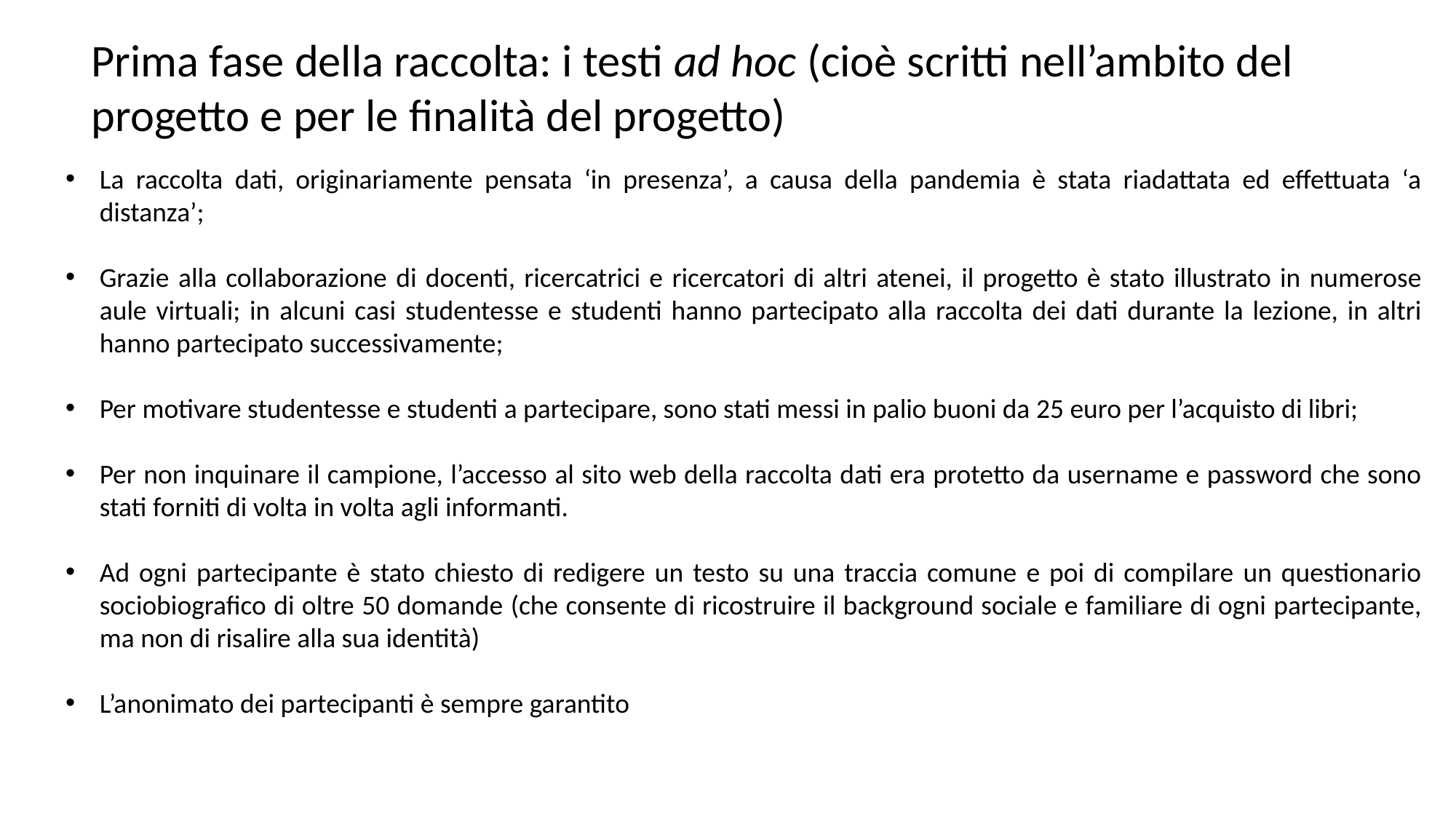

Prima fase della raccolta: i testi ad hoc (cioè scritti nell’ambito del progetto e per le finalità del progetto)
La raccolta dati, originariamente pensata ‘in presenza’, a causa della pandemia è stata riadattata ed effettuata ‘a distanza’;

Grazie alla collaborazione di docenti, ricercatrici e ricercatori di altri atenei, il progetto è stato illustrato in numerose aule virtuali; in alcuni casi studentesse e studenti hanno partecipato alla raccolta dei dati durante la lezione, in altri hanno partecipato successivamente;

Per motivare studentesse e studenti a partecipare, sono stati messi in palio buoni da 25 euro per l’acquisto di libri;

Per non inquinare il campione, l’accesso al sito web della raccolta dati era protetto da username e password che sono stati forniti di volta in volta agli informanti.

Ad ogni partecipante è stato chiesto di redigere un testo su una traccia comune e poi di compilare un questionario sociobiografico di oltre 50 domande (che consente di ricostruire il background sociale e familiare di ogni partecipante, ma non di risalire alla sua identità)

L’anonimato dei partecipanti è sempre garantito